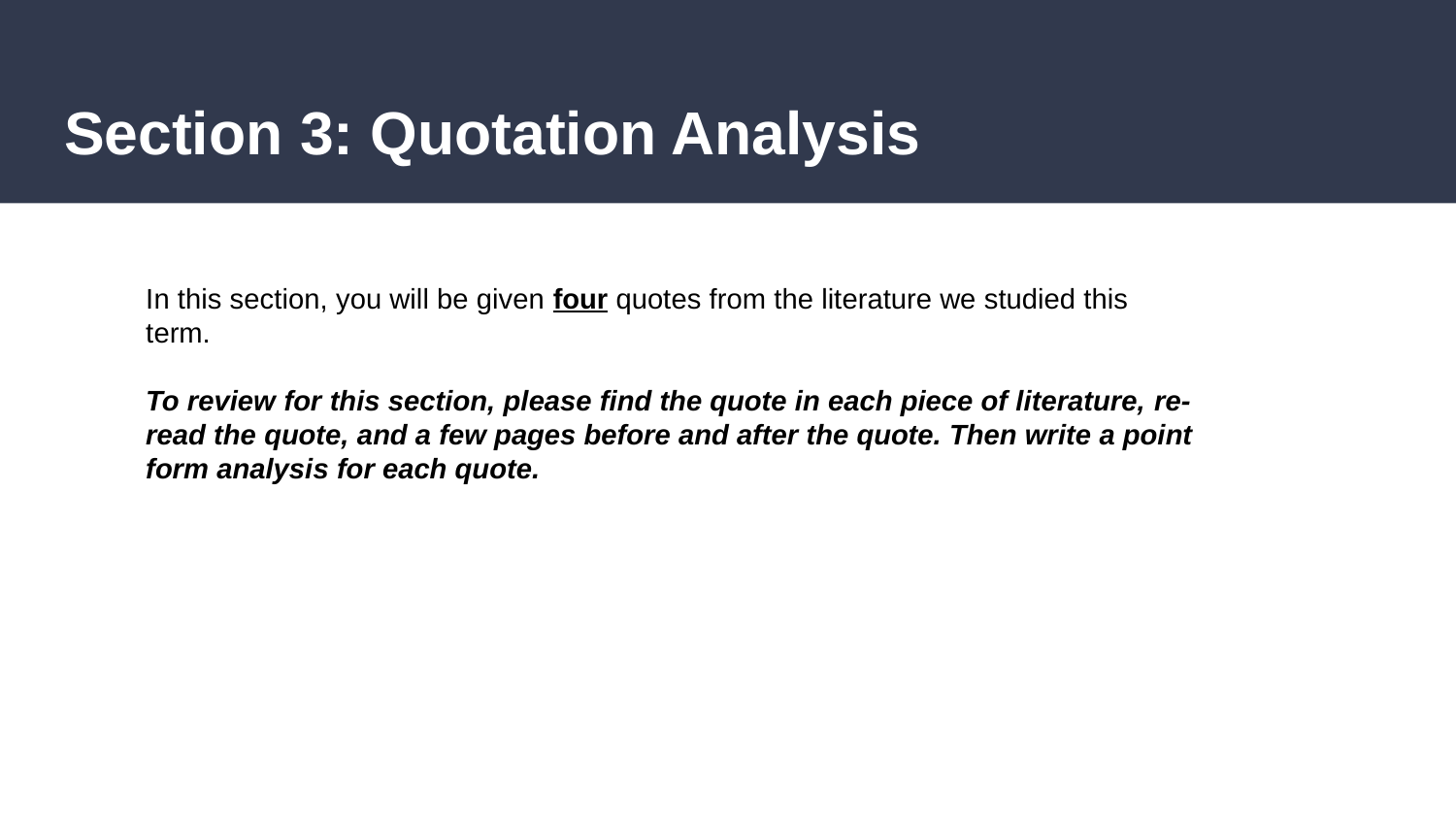

# Section 3: Quotation Analysis
In this section, you will be given four quotes from the literature we studied this term.

To review for this section, please find the quote in each piece of literature, re-read the quote, and a few pages before and after the quote. Then write a point form analysis for each quote.